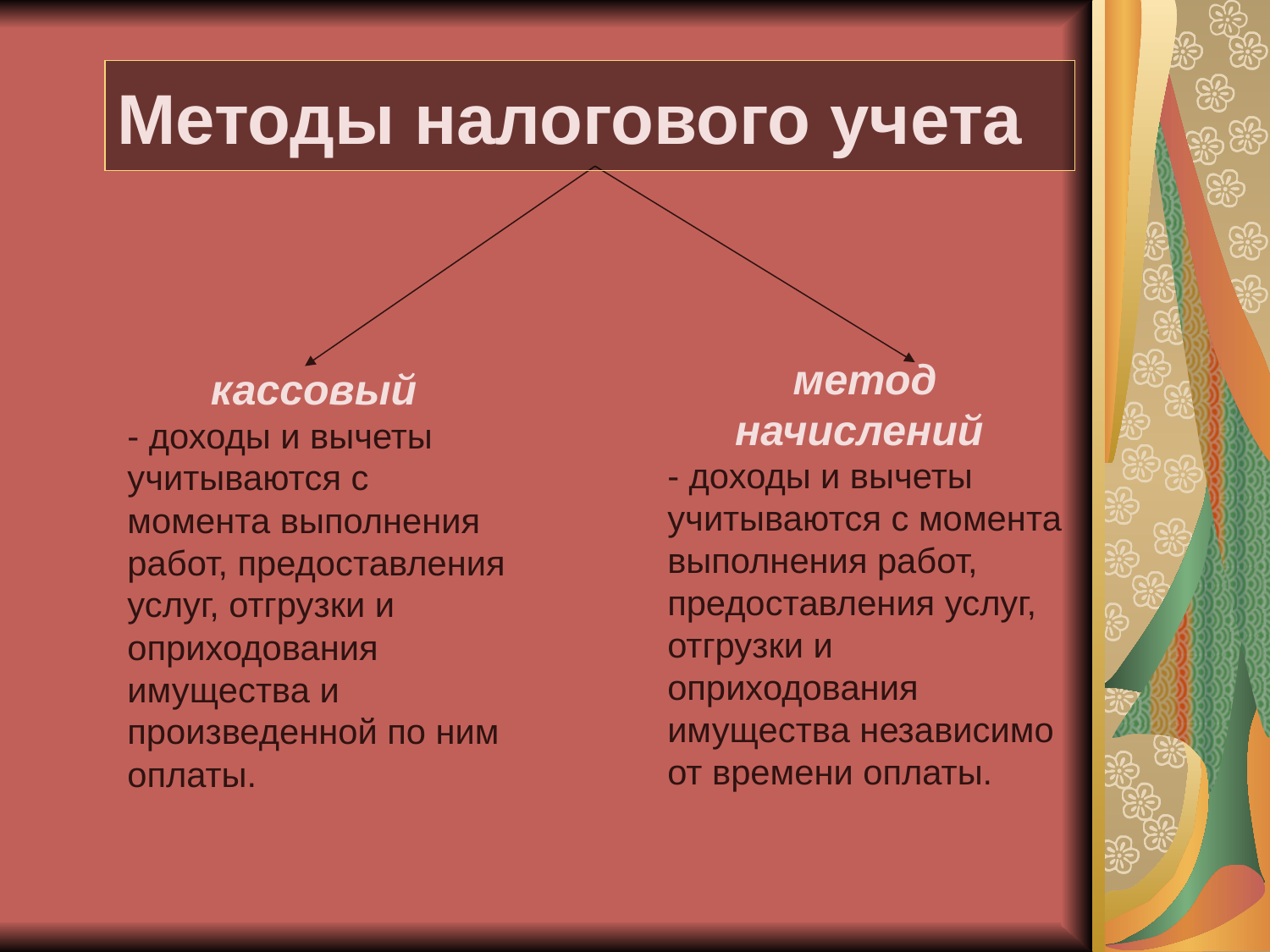

Методы налогового учета

метод начислений
- доходы и вычеты учитываются с момента выполнения работ, предоставления услуг, отгрузки и оприходования имущества независимо от времени оплаты.
кассовый
- доходы и вычеты учитываются с момента выполнения работ, предоставления услуг, отгрузки и оприходования имущества и произведенной по ним оплаты.